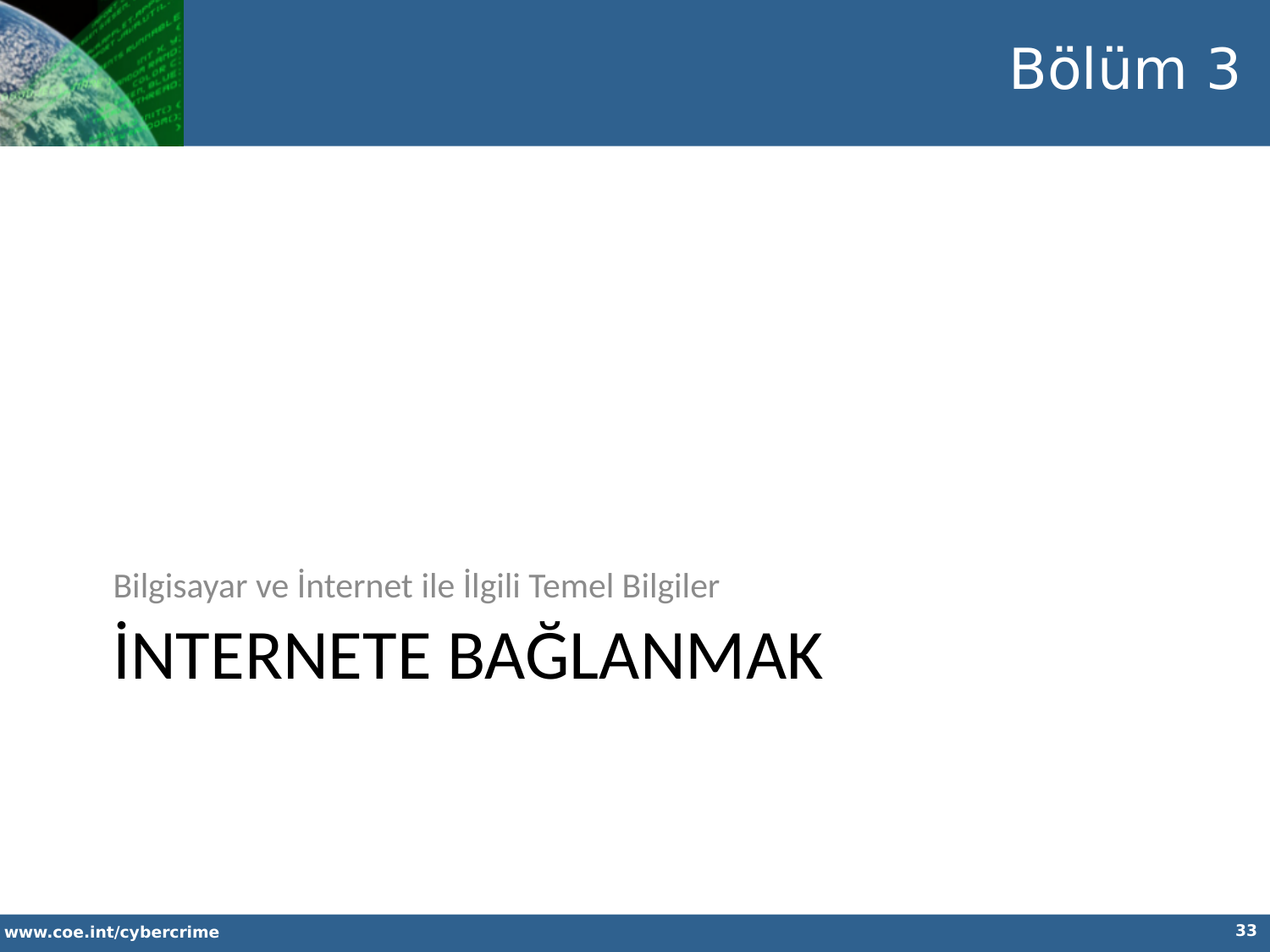

Bölüm 3
Bilgisayar ve İnternet ile İlgili Temel Bilgiler
# İnternete bağlanmak